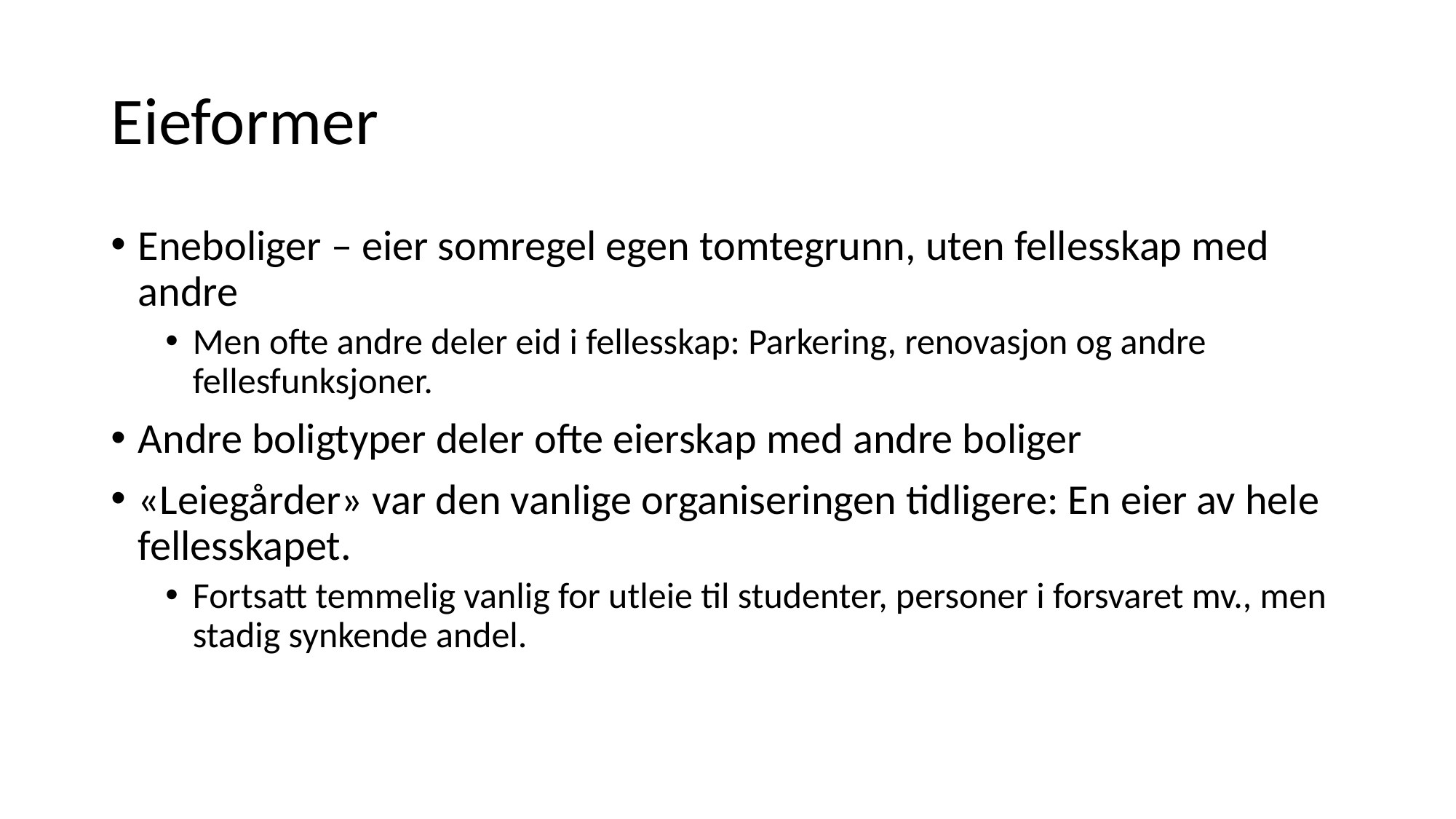

# Eieformer
Eneboliger – eier somregel egen tomtegrunn, uten fellesskap med andre
Men ofte andre deler eid i fellesskap: Parkering, renovasjon og andre fellesfunksjoner.
Andre boligtyper deler ofte eierskap med andre boliger
«Leiegårder» var den vanlige organiseringen tidligere: En eier av hele fellesskapet.
Fortsatt temmelig vanlig for utleie til studenter, personer i forsvaret mv., men stadig synkende andel.